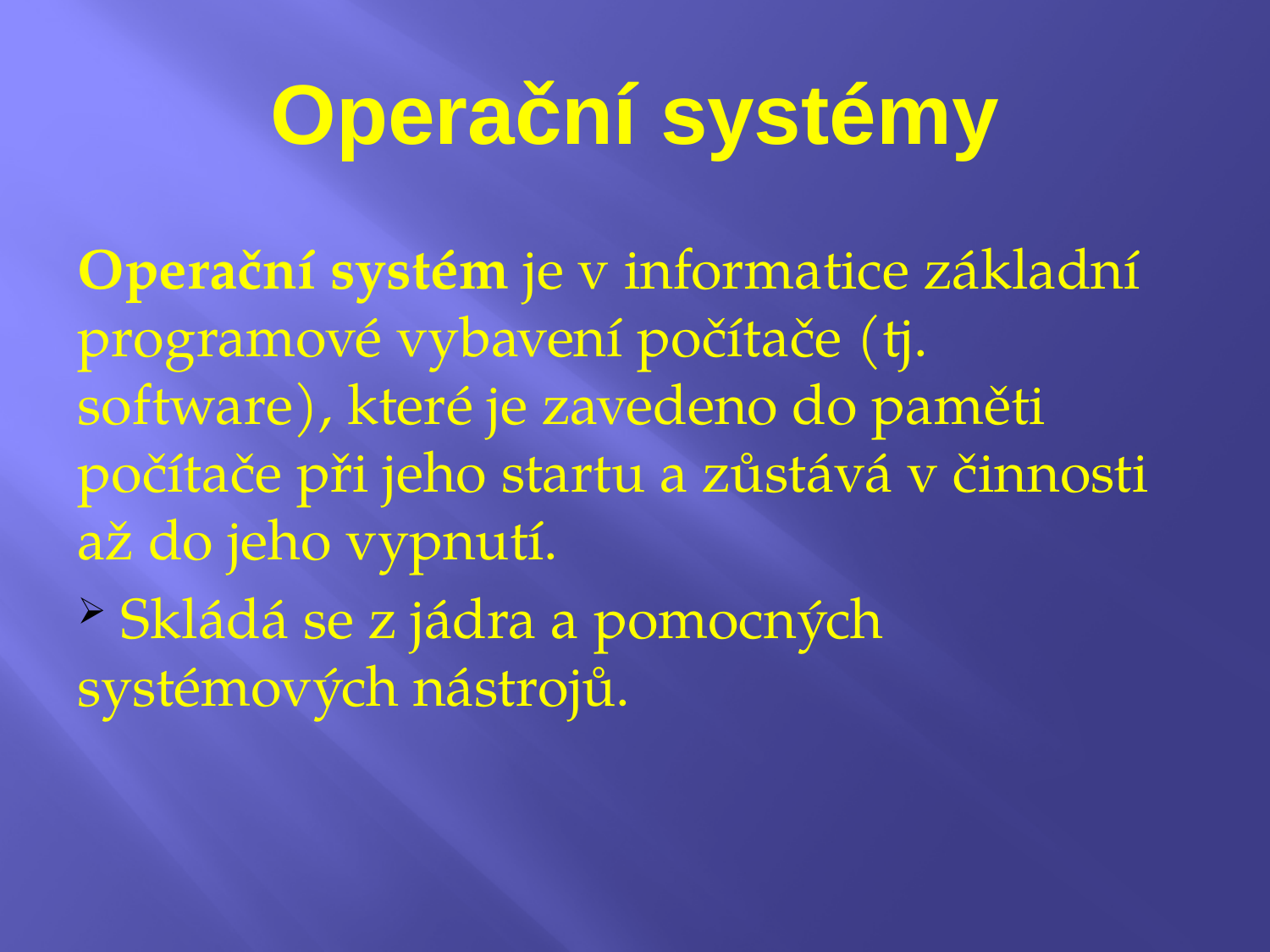

# Operační systémy
Operační systém je v informatice základní programové vybavení počítače (tj. software), které je zavedeno do paměti počítače při jeho startu a zůstává v činnosti až do jeho vypnutí.
 Skládá se z jádra a pomocných systémových nástrojů.